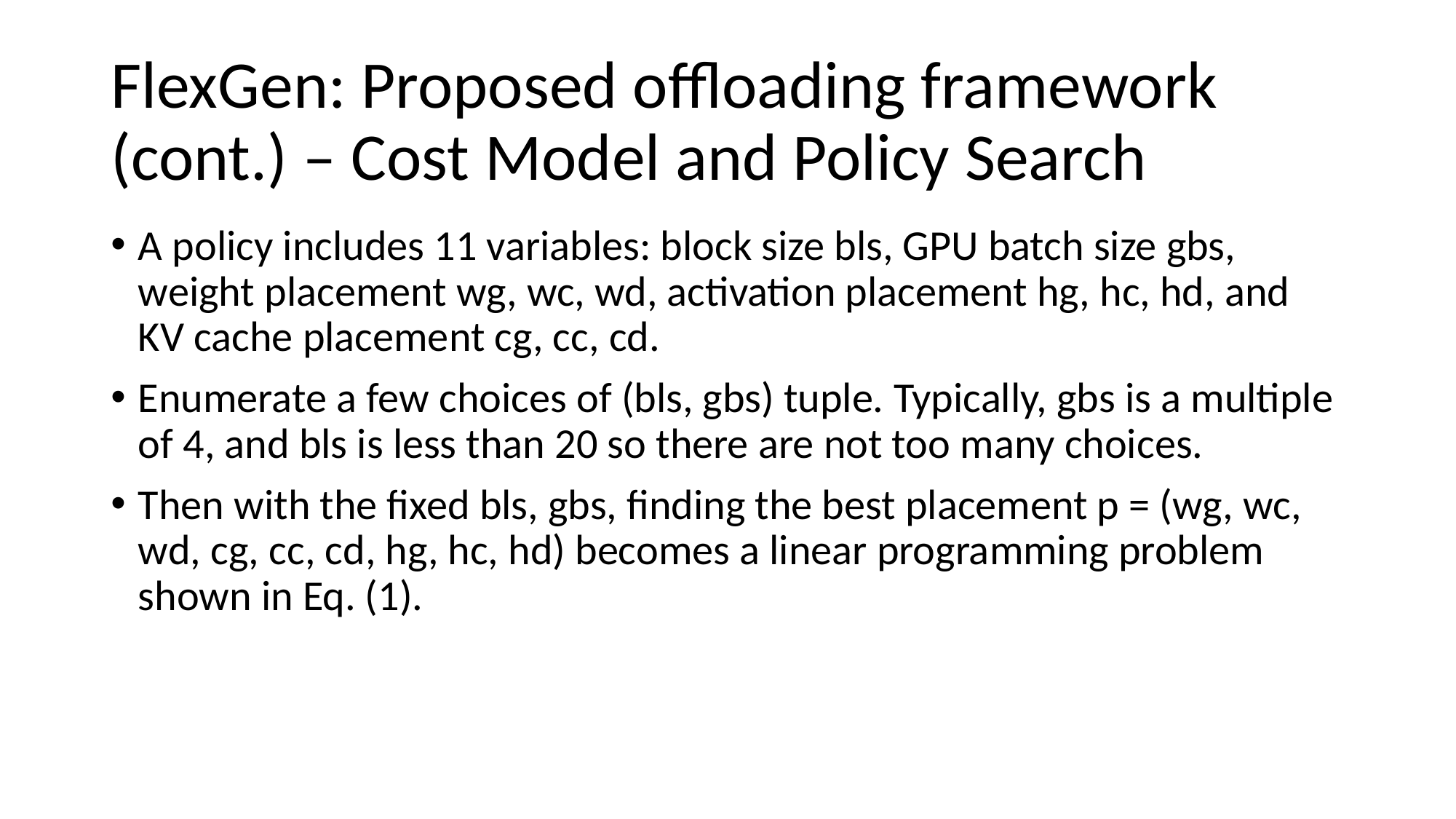

# FlexGen: Proposed offloading framework (cont.) – Cost Model and Policy Search
A policy includes 11 variables: block size bls, GPU batch size gbs, weight placement wg, wc, wd, activation placement hg, hc, hd, and KV cache placement cg, cc, cd.
Enumerate a few choices of (bls, gbs) tuple. Typically, gbs is a multiple of 4, and bls is less than 20 so there are not too many choices.
Then with the fixed bls, gbs, finding the best placement p = (wg, wc, wd, cg, cc, cd, hg, hc, hd) becomes a linear programming problem shown in Eq. (1).